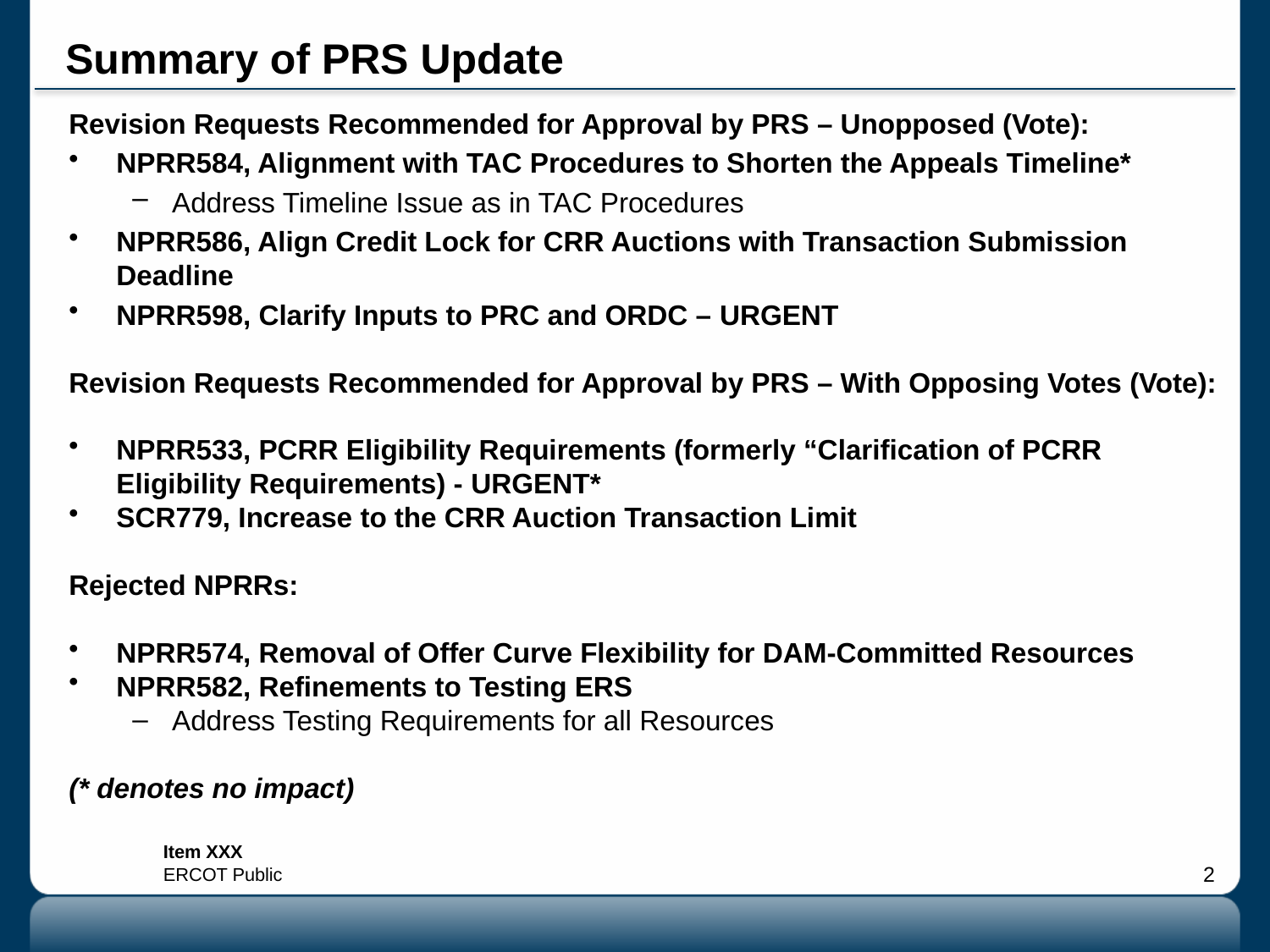

# Summary of PRS Update
Revision Requests Recommended for Approval by PRS – Unopposed (Vote):
NPRR584, Alignment with TAC Procedures to Shorten the Appeals Timeline*
Address Timeline Issue as in TAC Procedures
NPRR586, Align Credit Lock for CRR Auctions with Transaction Submission Deadline
NPRR598, Clarify Inputs to PRC and ORDC – Urgent

Revision Requests Recommended for Approval by PRS – With Opposing Votes (Vote):

NPRR533, PCRR Eligibility Requirements (formerly “Clarification of PCRR Eligibility Requirements) - Urgent*
SCR779, Increase to the CRR Auction Transaction Limit

Rejected NPRRs:

NPRR574, Removal of Offer Curve Flexibility for DAM-Committed Resources
NPRR582, Refinements to Testing ERS
Address Testing Requirements for all Resources

(* denotes no impact)